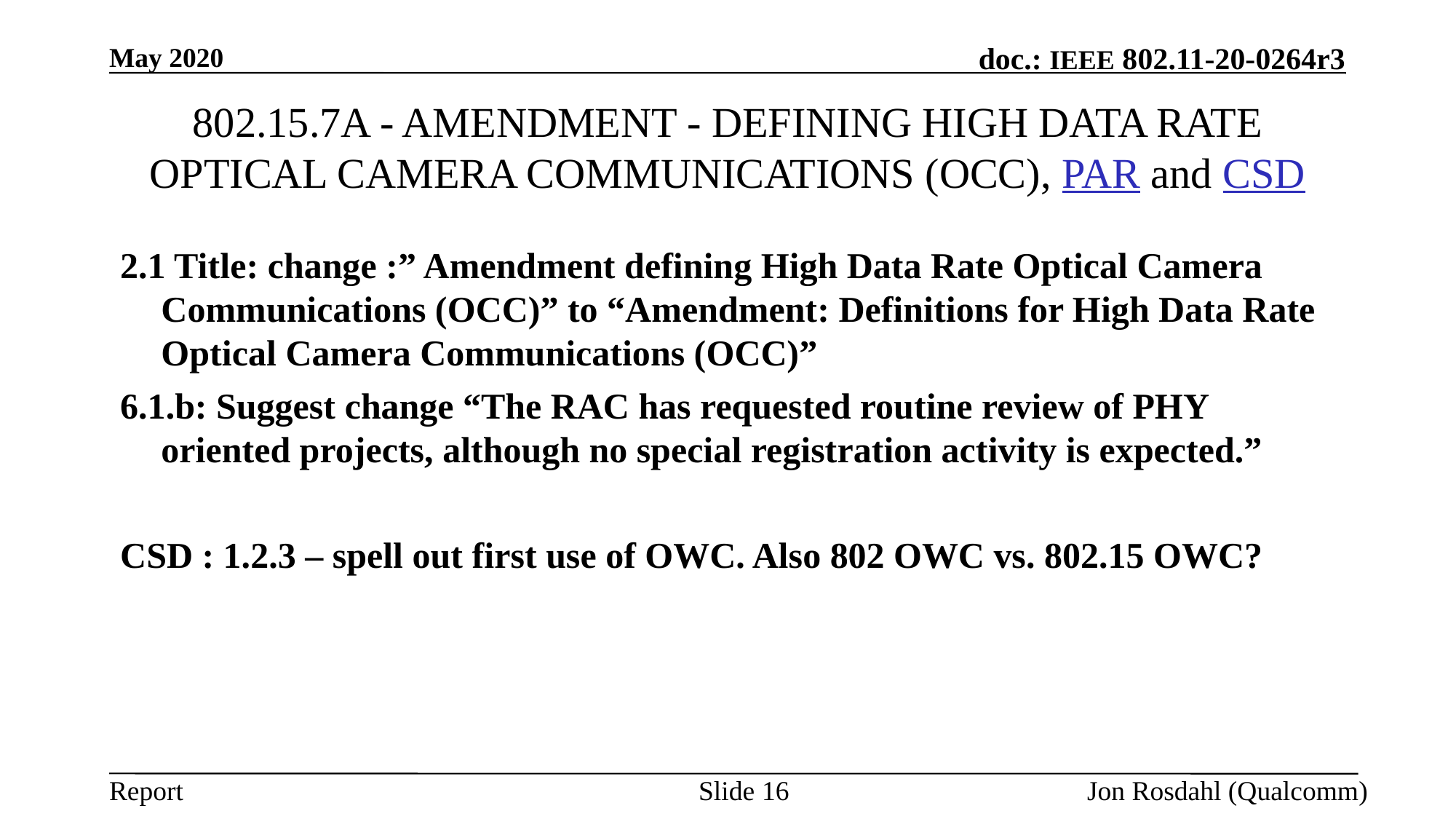

May 2020
# 802.15.7a - Amendment - Defining High Data Rate Optical Camera Communications (OCC), PAR and CSD
2.1 Title: change :” Amendment defining High Data Rate Optical Camera Communications (OCC)” to “Amendment: Definitions for High Data Rate Optical Camera Communications (OCC)”
6.1.b: Suggest change “The RAC has requested routine review of PHY oriented projects, although no special registration activity is expected.”

CSD : 1.2.3 – spell out first use of OWC. Also 802 OWC vs. 802.15 OWC?

Slide 16
Jon Rosdahl (Qualcomm)